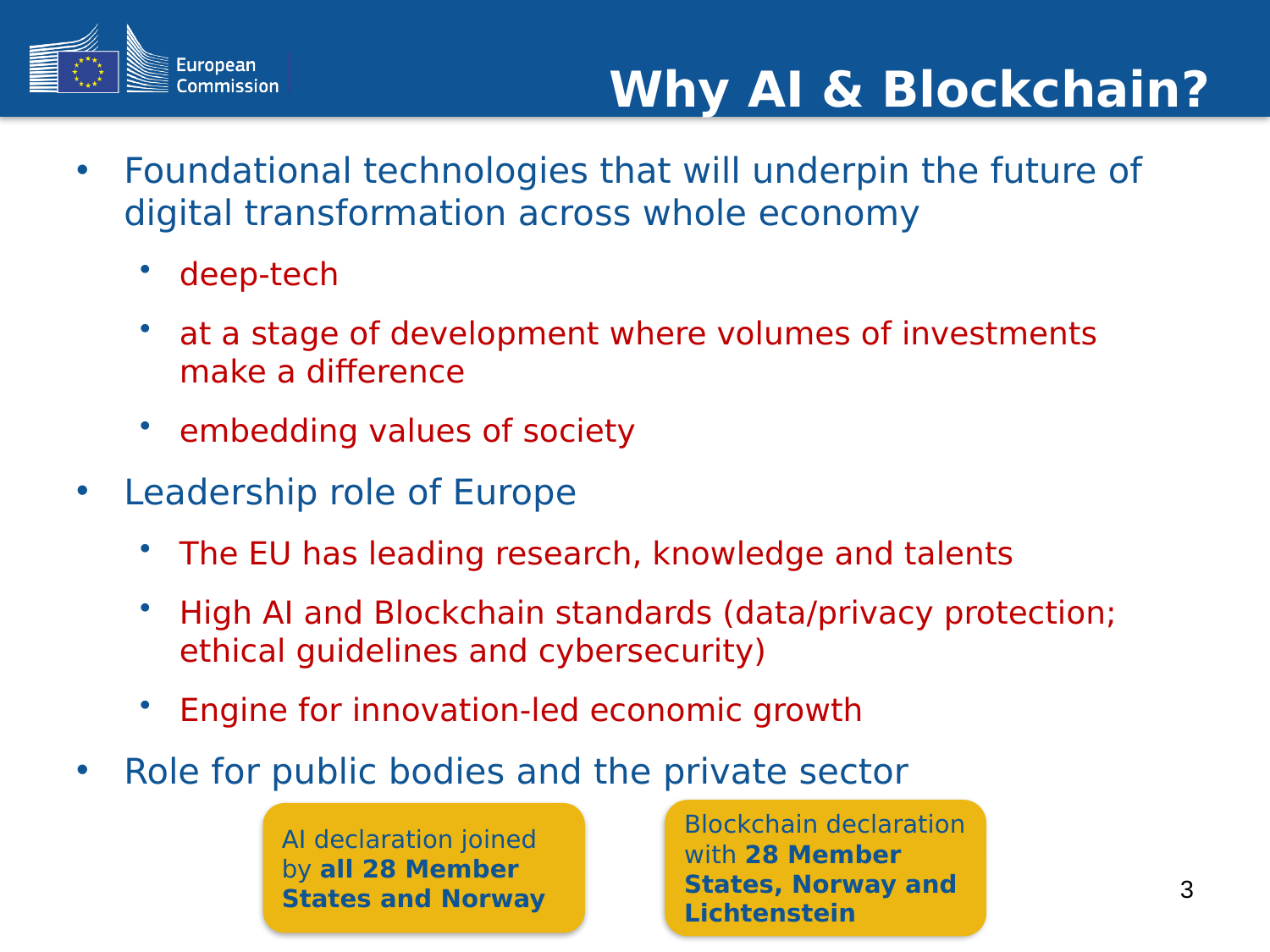

# Why AI & Blockchain?
Foundational technologies that will underpin the future of digital transformation across whole economy
deep-tech
at a stage of development where volumes of investments make a difference
embedding values of society
Leadership role of Europe
The EU has leading research, knowledge and talents
High AI and Blockchain standards (data/privacy protection; ethical guidelines and cybersecurity)
Engine for innovation-led economic growth
Role for public bodies and the private sector

Blockchain declaration with 28 Member States, Norway and Lichtenstein
AI declaration joined by all 28 Member States and Norway
3